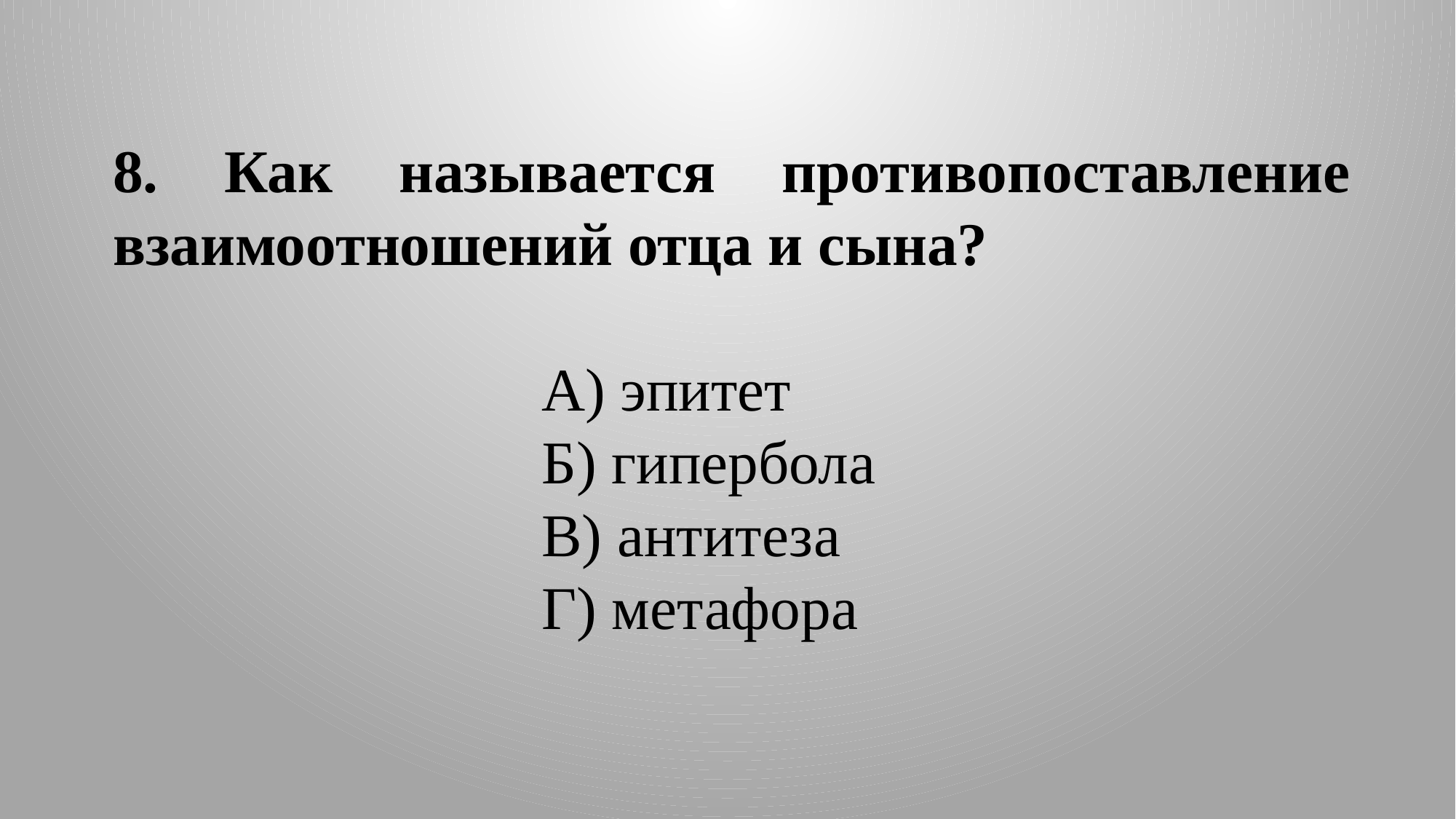

8. Как называется противопоставление взаимоотношений отца и сына?

А) эпитет
Б) гипербола
В) антитеза
Г) метафора